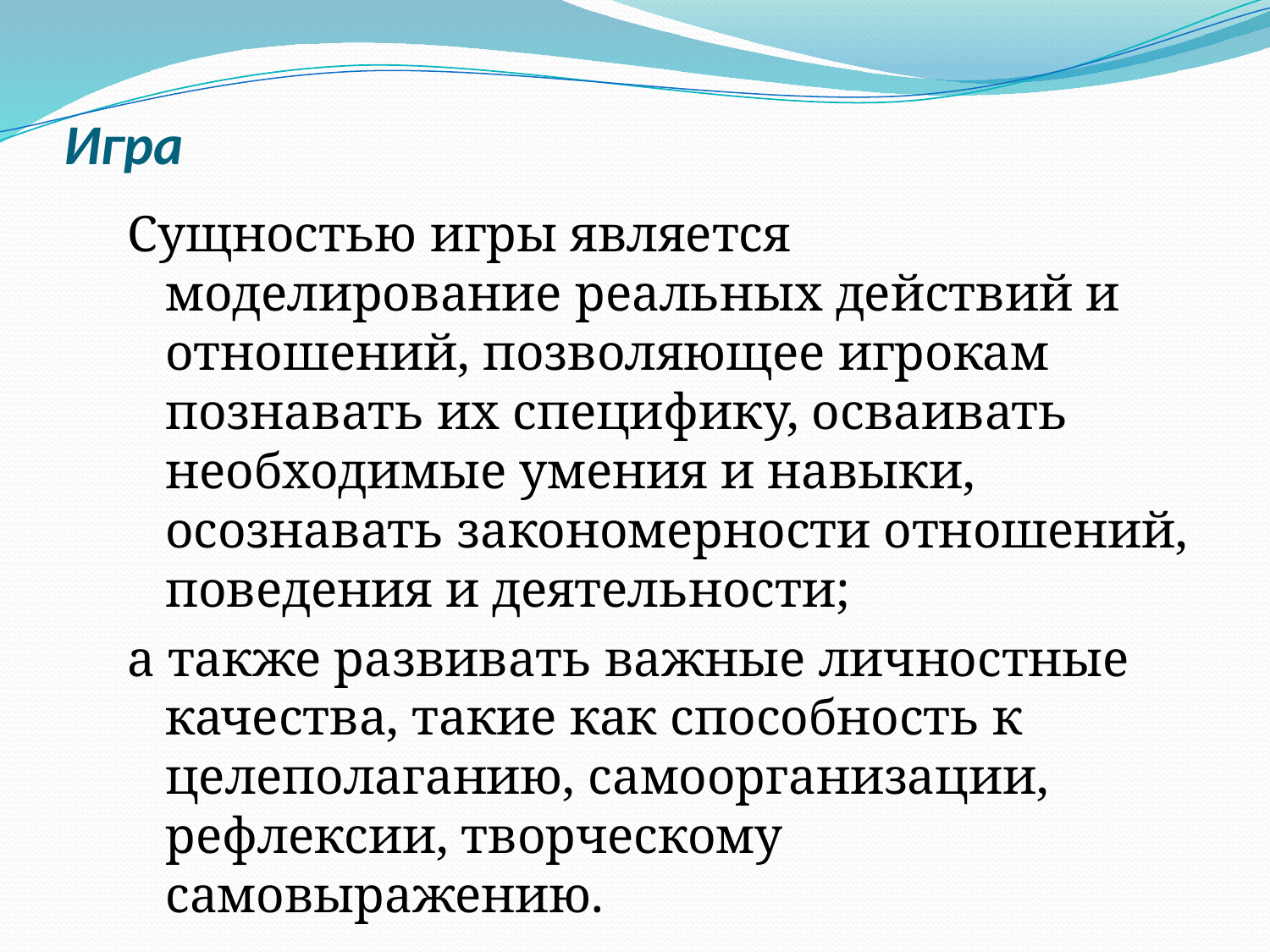

# Игра
Сущностью игры является моделирование реальных действий и отношений, позволяющее игрокам познавать их специфику, осваивать необходимые умения и навыки, осознавать закономерности отношений, поведения и деятельности;
а также развивать важные личностные качества, такие как способность к целеполаганию, самоорганизации, рефлексии, творческому самовыражению.